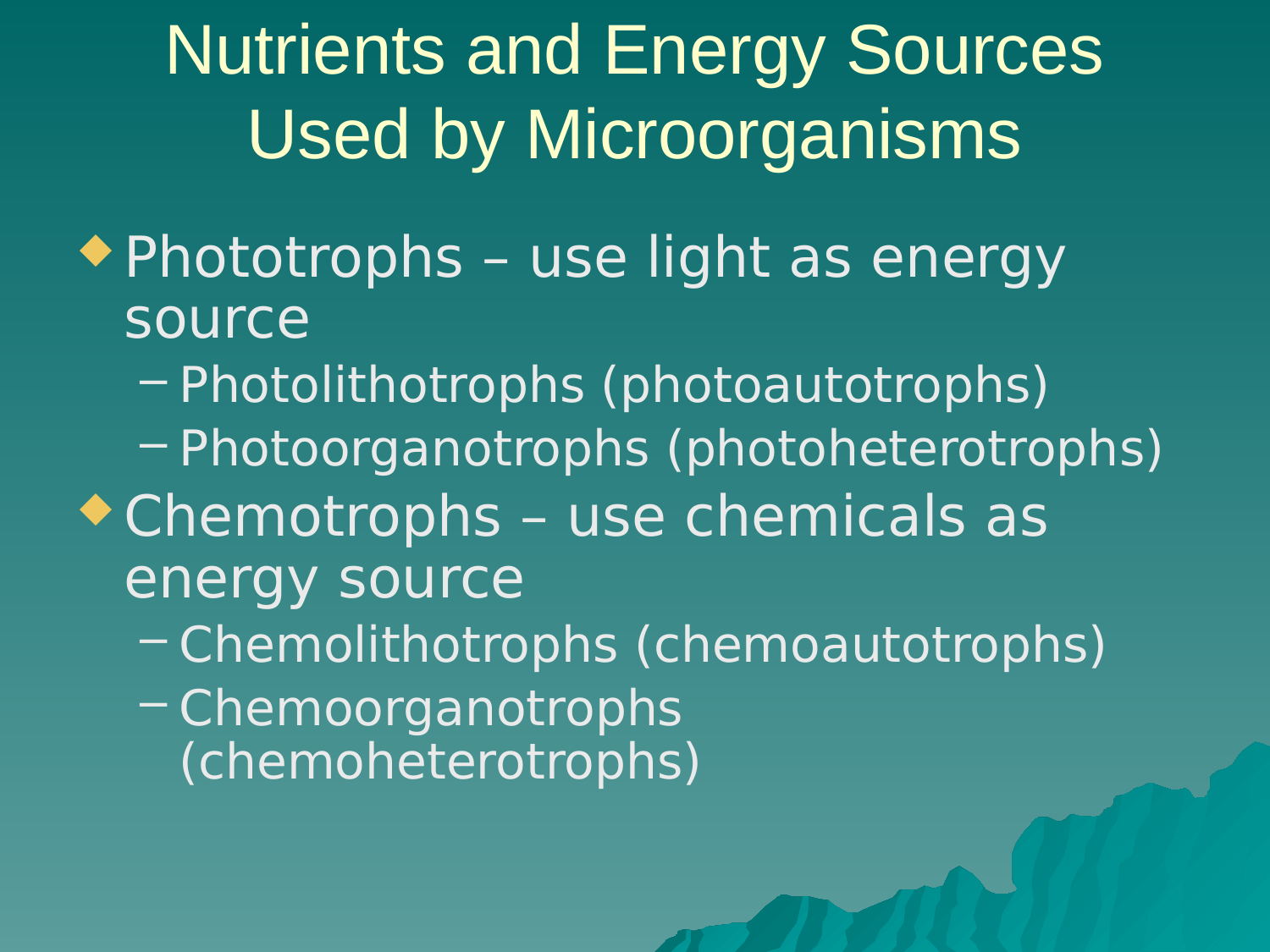

# Nutrients and Energy Sources Used by Microorganisms
Phototrophs – use light as energy source
Photolithotrophs (photoautotrophs)
Photoorganotrophs (photoheterotrophs)
Chemotrophs – use chemicals as energy source
Chemolithotrophs (chemoautotrophs)
Chemoorganotrophs (chemoheterotrophs)